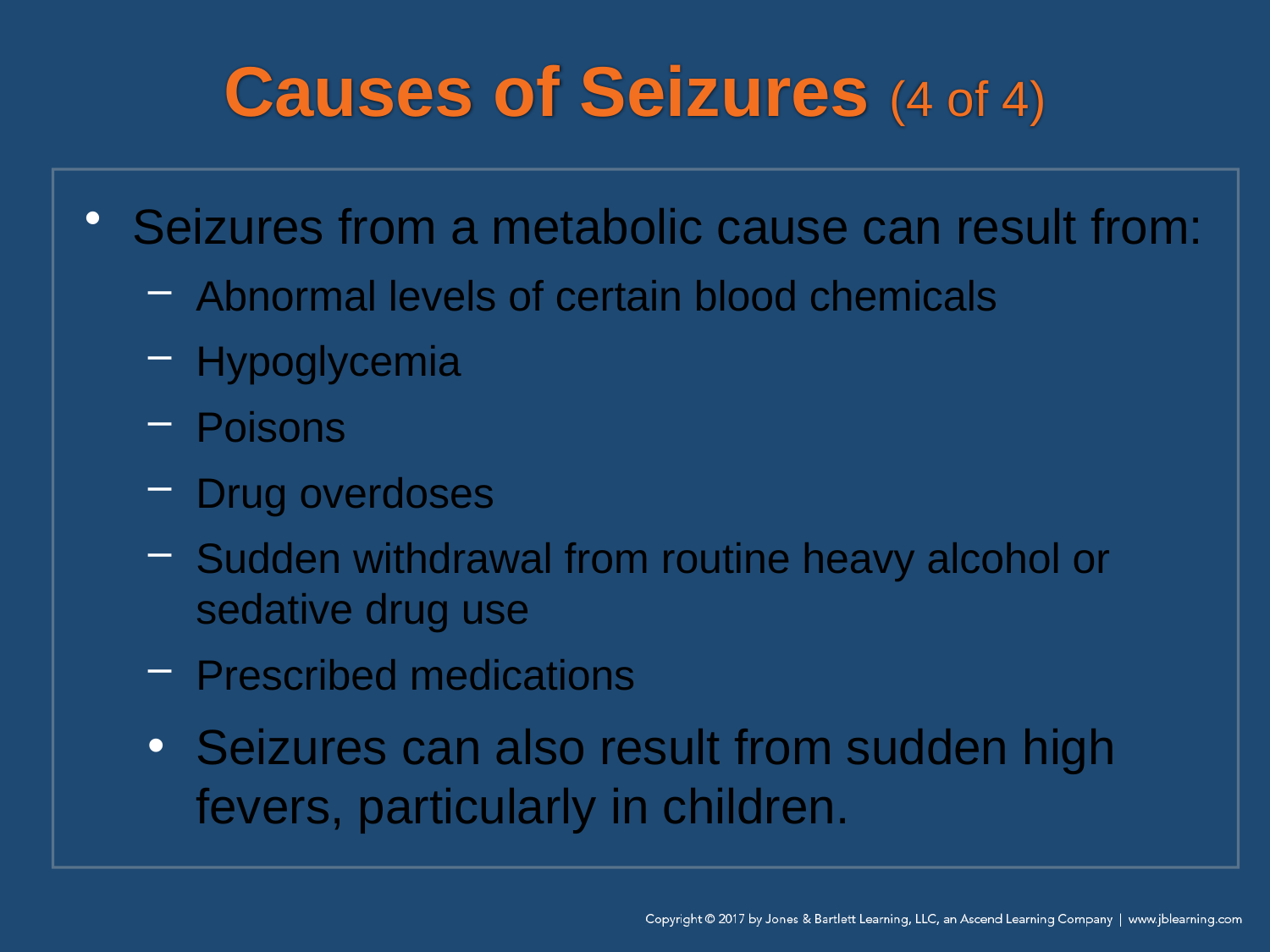

# Causes of Seizures (4 of 4)
Seizures from a metabolic cause can result from:
Abnormal levels of certain blood chemicals
Hypoglycemia
Poisons
Drug overdoses
Sudden withdrawal from routine heavy alcohol or sedative drug use
Prescribed medications
Seizures can also result from sudden high fevers, particularly in children.